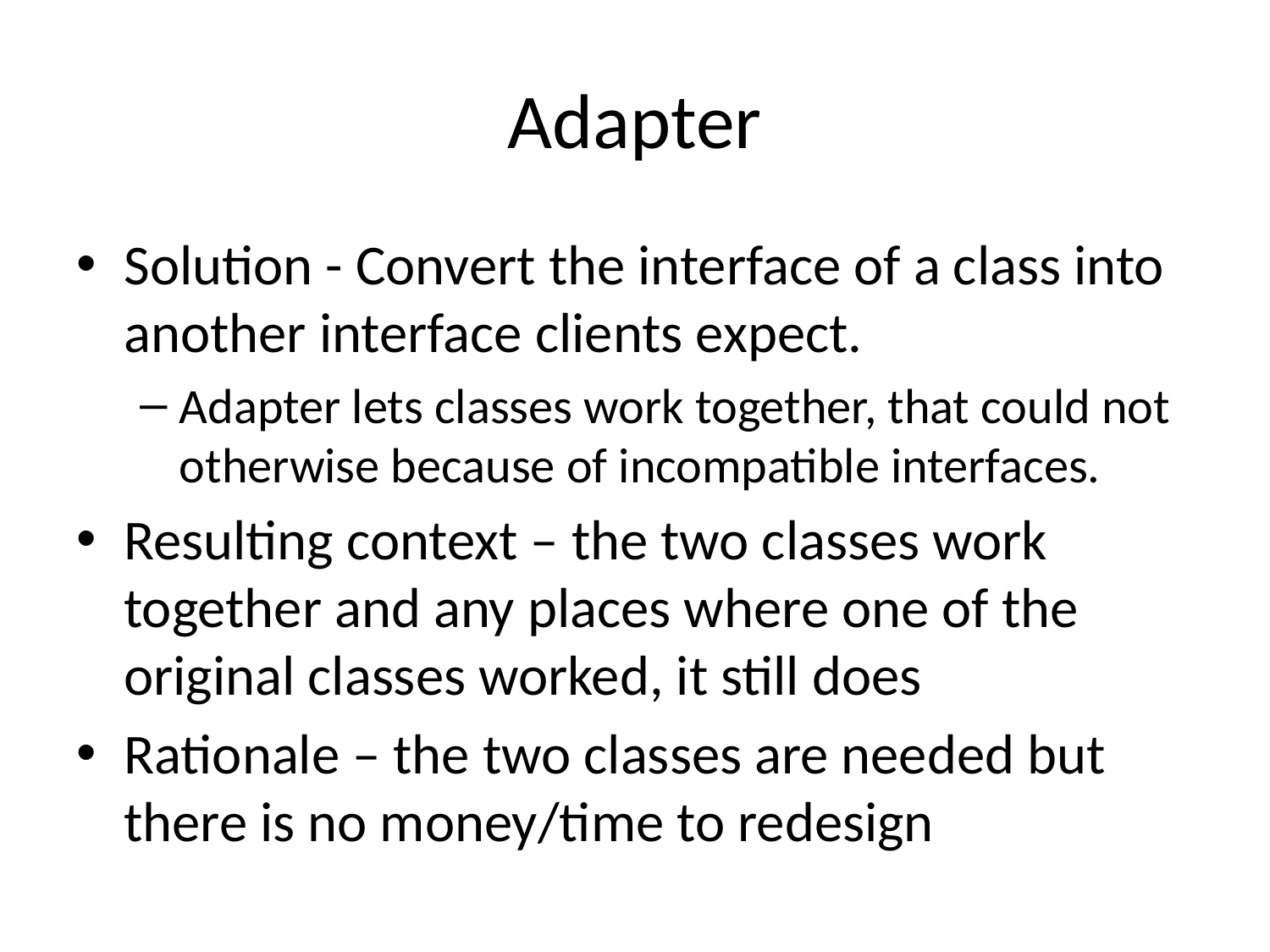

# Adapter
Solution - Convert the interface of a class into another interface clients expect.
Adapter lets classes work together, that could not otherwise because of incompatible interfaces.
Resulting context – the two classes work together and any places where one of the original classes worked, it still does
Rationale – the two classes are needed but there is no money/time to redesign